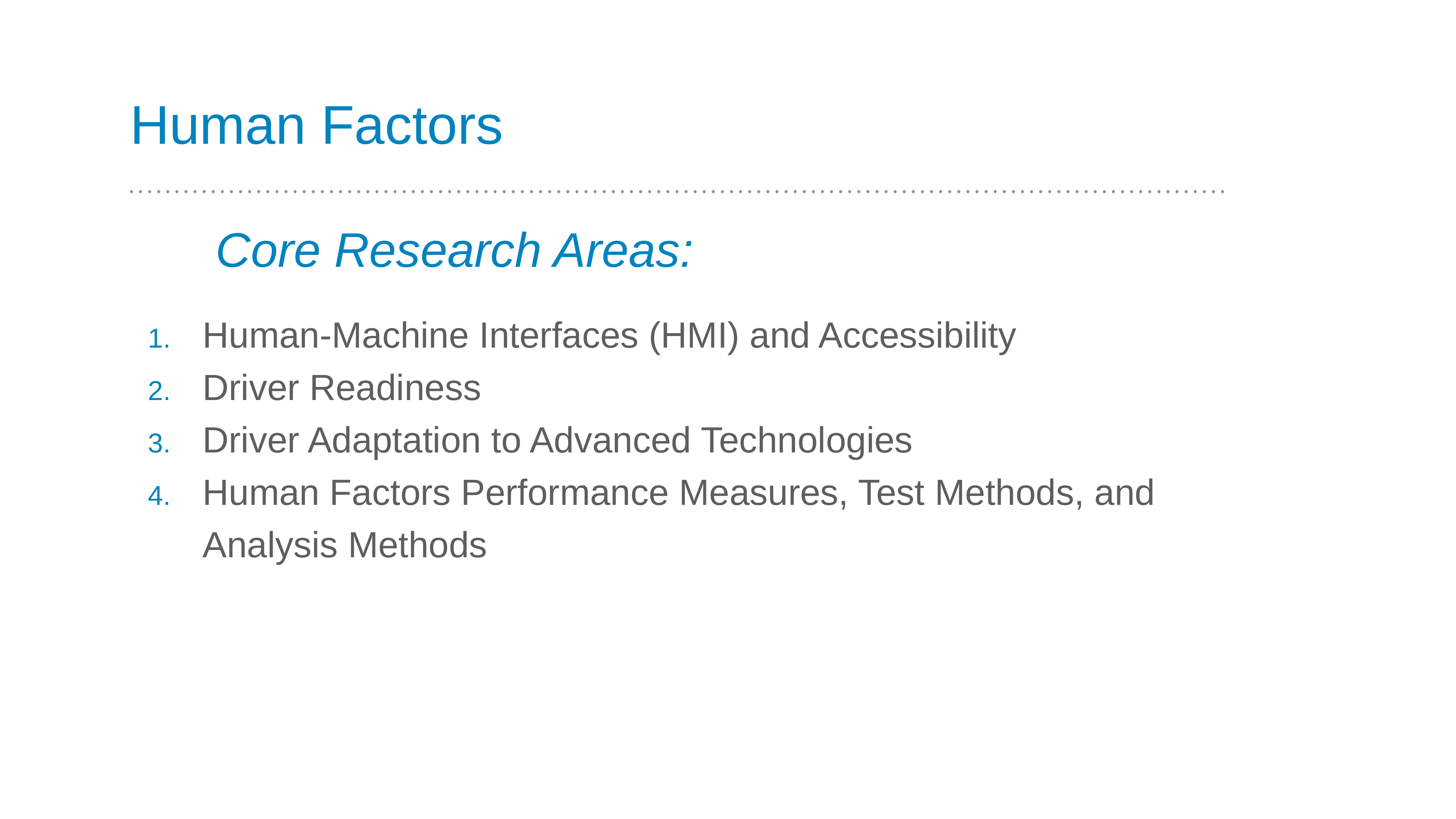

#
Human Factors

Core Research Areas:
Human-Machine Interfaces (HMI) and Accessibility
Driver Readiness
Driver Adaptation to Advanced Technologies
Human Factors Performance Measures, Test Methods, and Analysis Methods